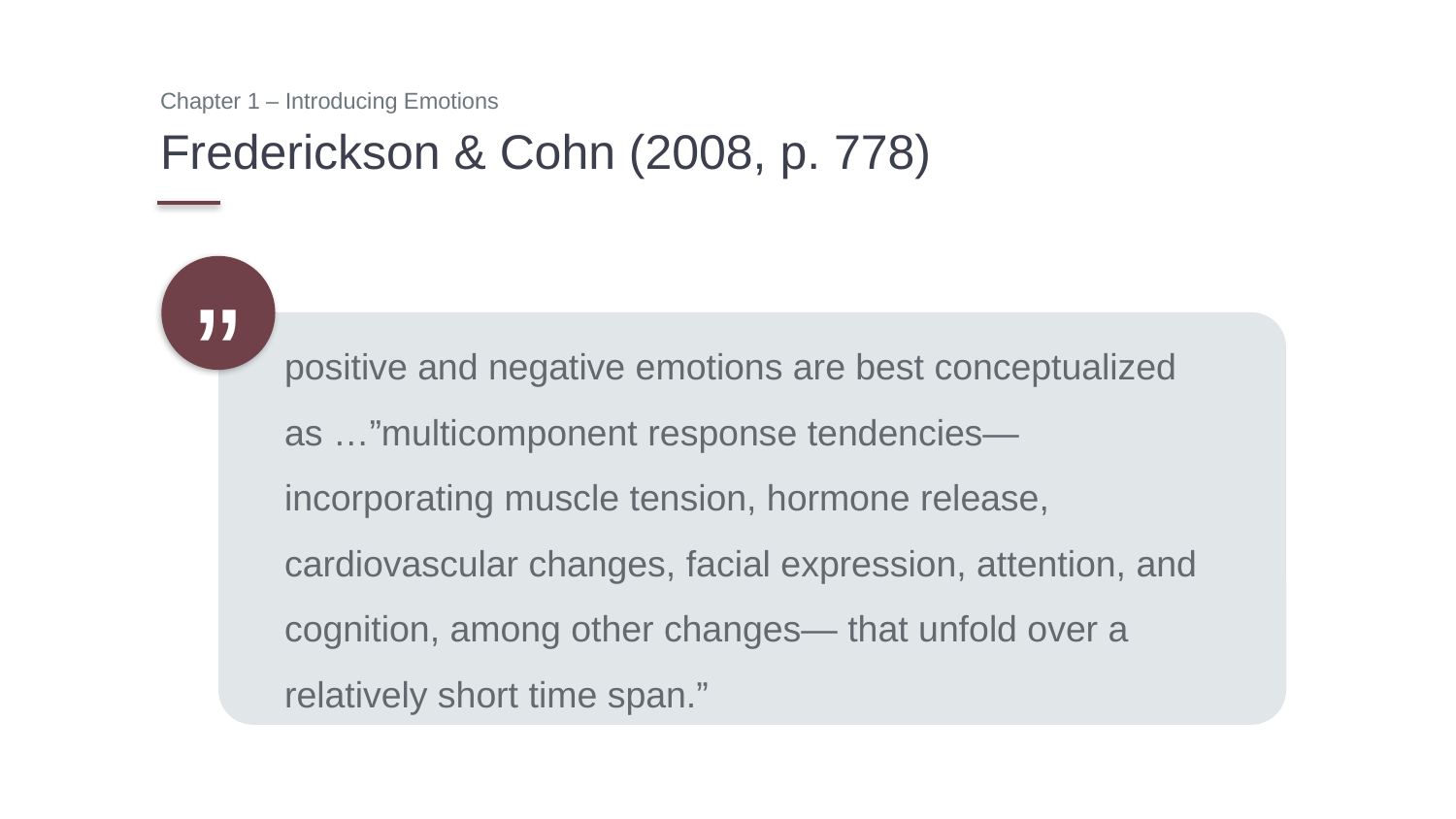

Chapter 1 – Introducing Emotions
# Frederickson & Cohn (2008, p. 778)

”
positive and negative emotions are best conceptualized as …”multicomponent response tendencies— incorporating muscle tension, hormone release, cardiovascular changes, facial expression, attention, and cognition, among other changes— that unfold over a relatively short time span.”